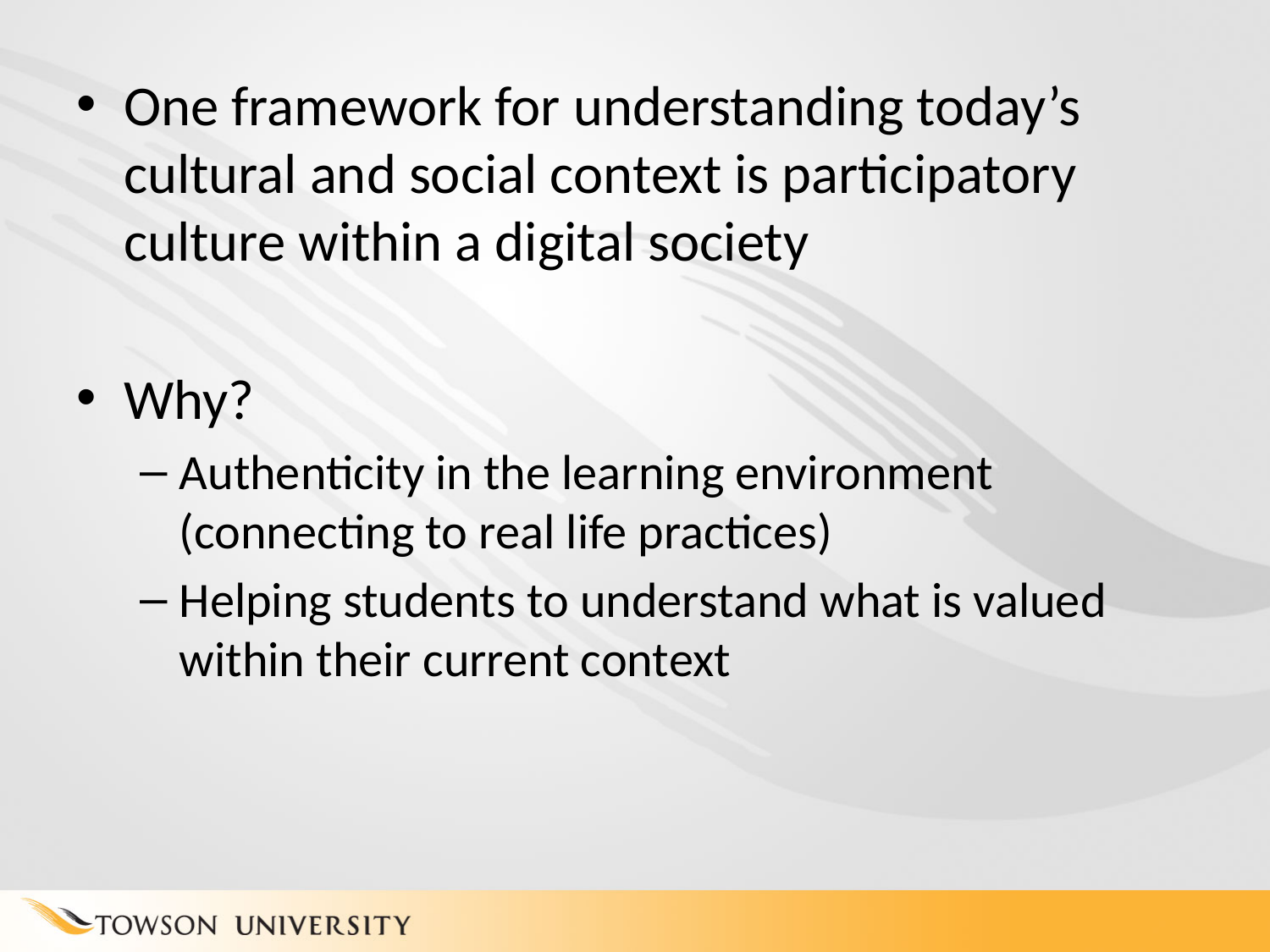

One framework for understanding today’s cultural and social context is participatory culture within a digital society

Why?
Authenticity in the learning environment (connecting to real life practices)
Helping students to understand what is valued within their current context